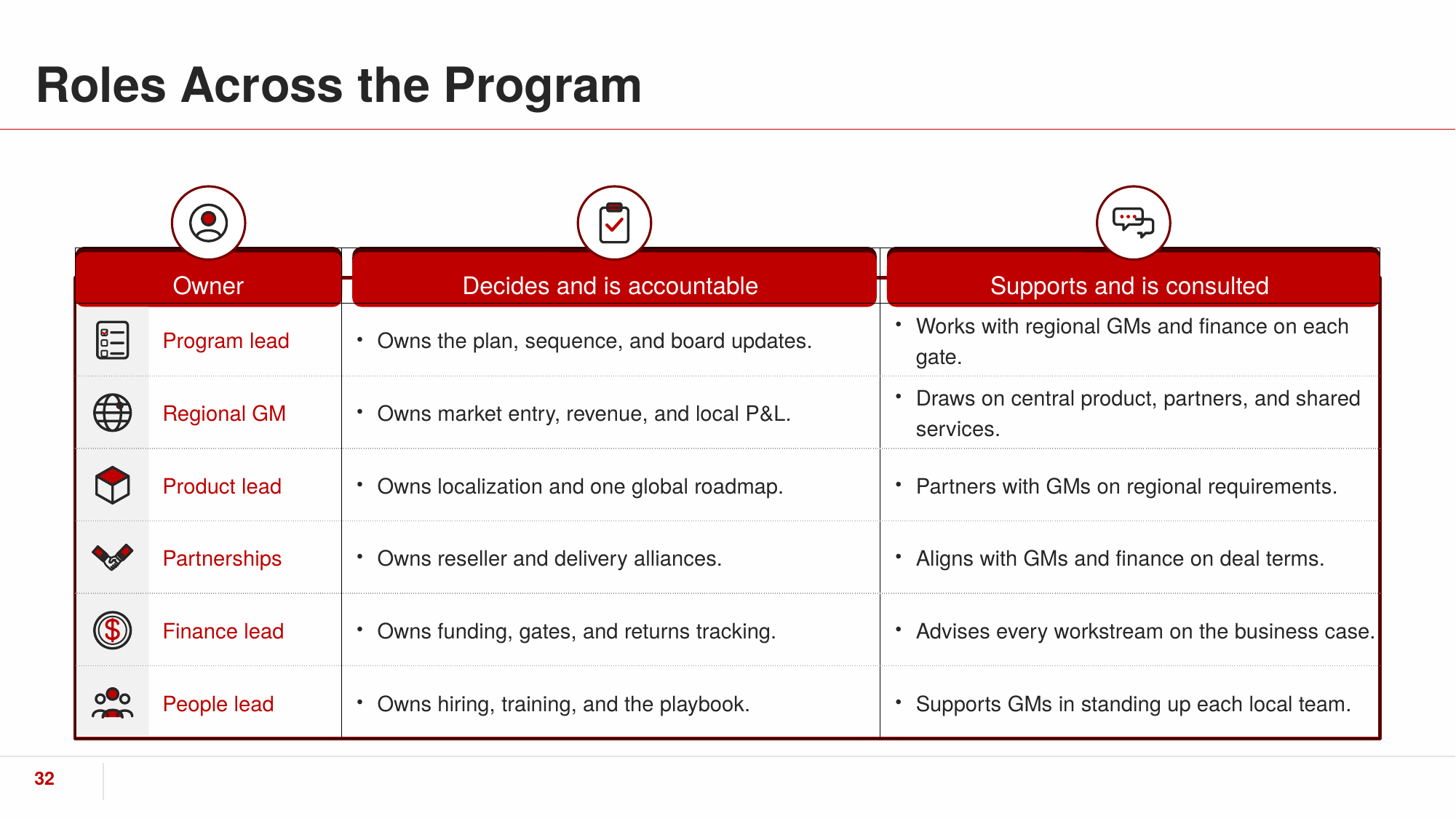

# Roles Across the Program

| Owner | Decides and is accountable | Supports and is consulted |
| --- | --- | --- |
| Program lead | Owns the plan, sequence, and board updates. | Works with regional GMs and finance on each gate. |
| Regional GM | Owns market entry, revenue, and local P&L. | Draws on central product, partners, and shared services. |
| Product lead | Owns localization and one global roadmap. | Partners with GMs on regional requirements. |
| Partnerships | Owns reseller and delivery alliances. | Aligns with GMs and finance on deal terms. |
| Finance lead | Owns funding, gates, and returns tracking. | Advises every workstream on the business case. |
| People lead | Owns hiring, training, and the playbook. | Supports GMs in standing up each local team. |

32